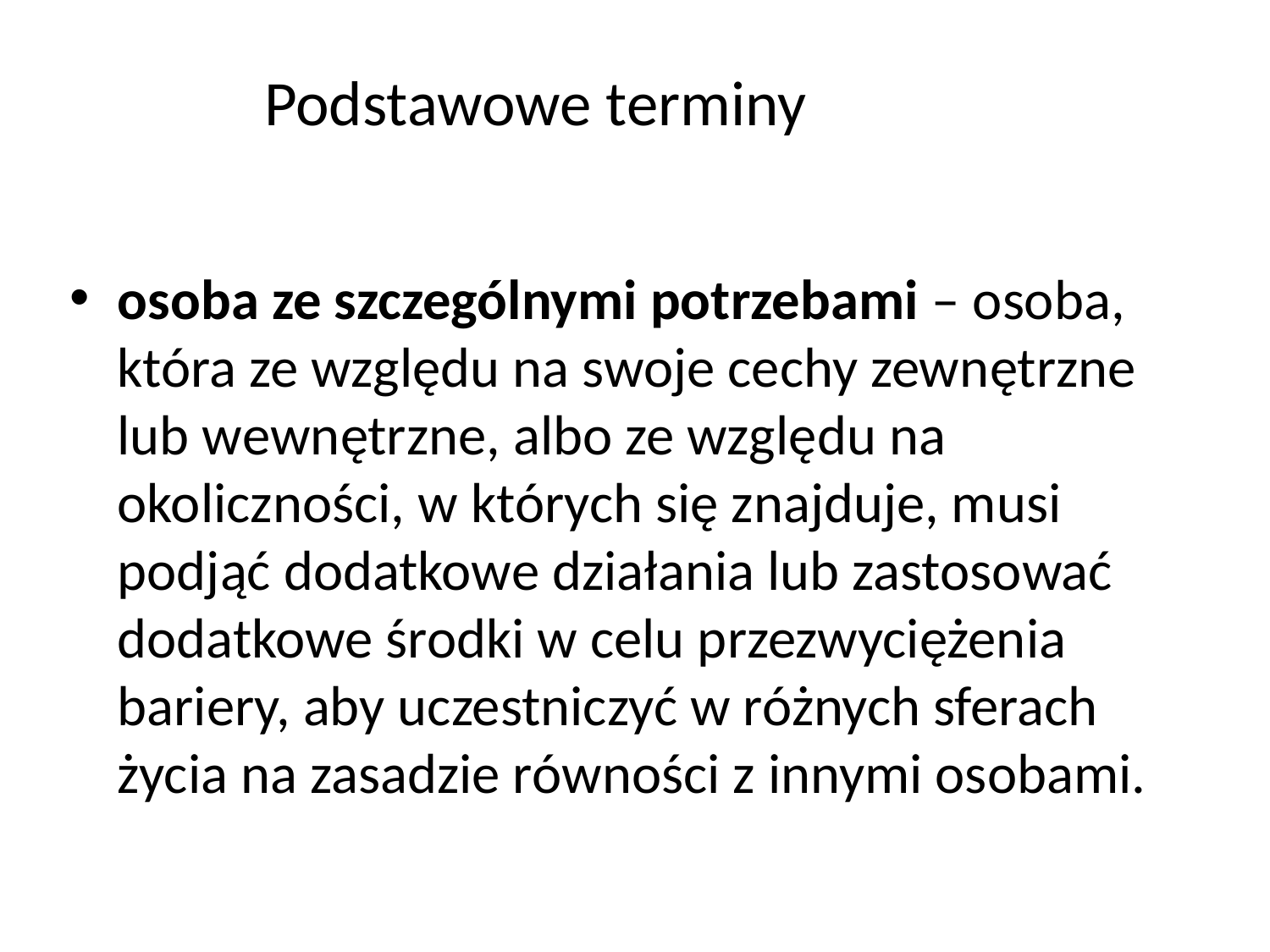

# Podstawowe terminy
osoba ze szczególnymi potrzebami – osoba, która ze względu na swoje cechy zewnętrzne lub wewnętrzne, albo ze względu na okoliczności, w których się znajduje, musi podjąć dodatkowe działania lub zastosować dodatkowe środki w celu przezwyciężenia bariery, aby uczestniczyć w różnych sferach życia na zasadzie równości z innymi osobami.